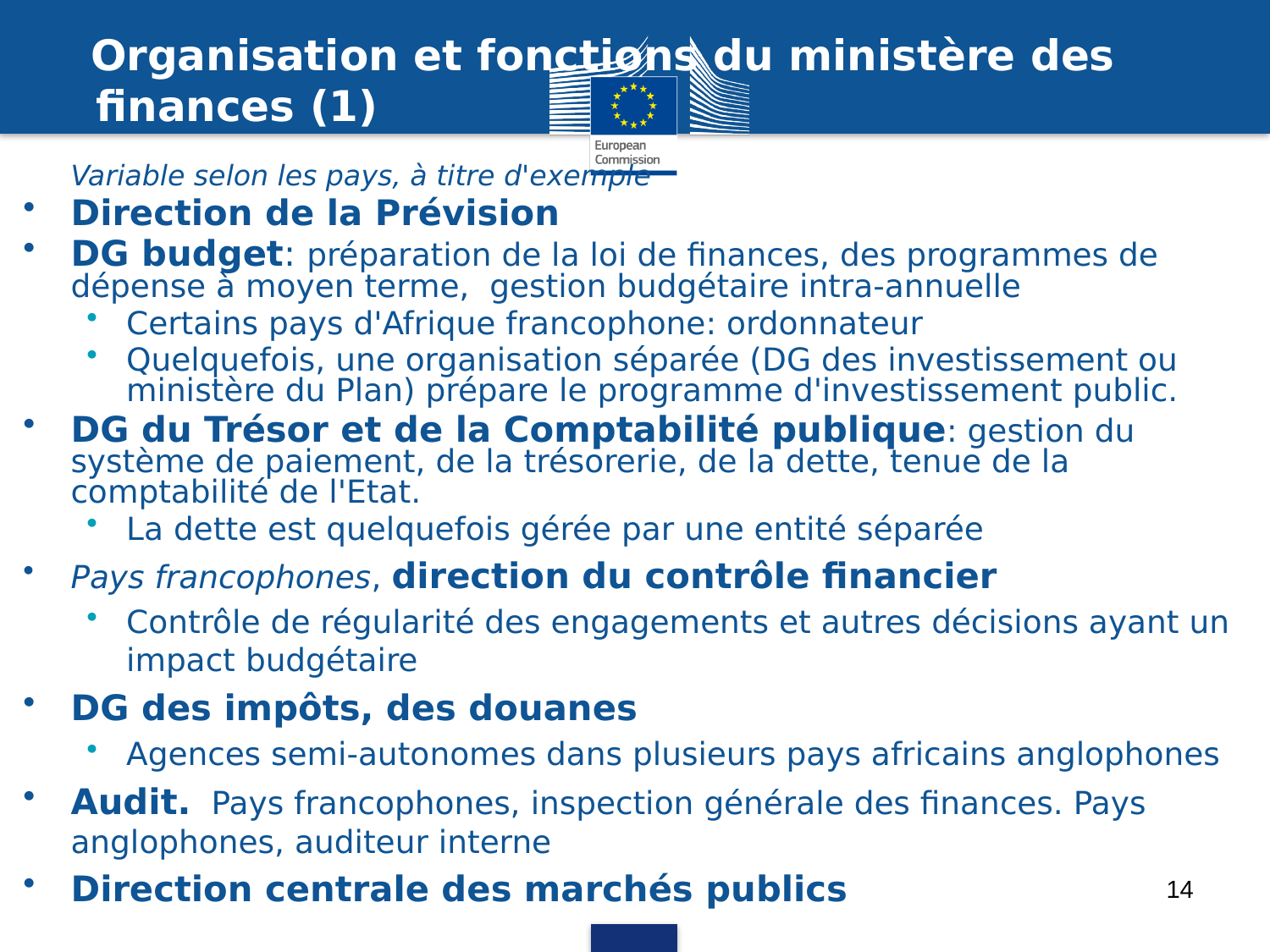

# Organisation et fonctions du ministère des finances (1)
Variable selon les pays, à titre d'exemple
Direction de la Prévision
DG budget: préparation de la loi de finances, des programmes de dépense à moyen terme,  gestion budgétaire intra-annuelle
Certains pays d'Afrique francophone: ordonnateur
Quelquefois, une organisation séparée (DG des investissement ou ministère du Plan) prépare le programme d'investissement public.
DG du Trésor et de la Comptabilité publique: gestion du système de paiement, de la trésorerie, de la dette, tenue de la comptabilité de l'Etat.
La dette est quelquefois gérée par une entité séparée
Pays francophones, direction du contrôle financier
Contrôle de régularité des engagements et autres décisions ayant un impact budgétaire
DG des impôts, des douanes
Agences semi-autonomes dans plusieurs pays africains anglophones
Audit.  Pays francophones, inspection générale des finances. Pays anglophones, auditeur interne
Direction centrale des marchés publics

14